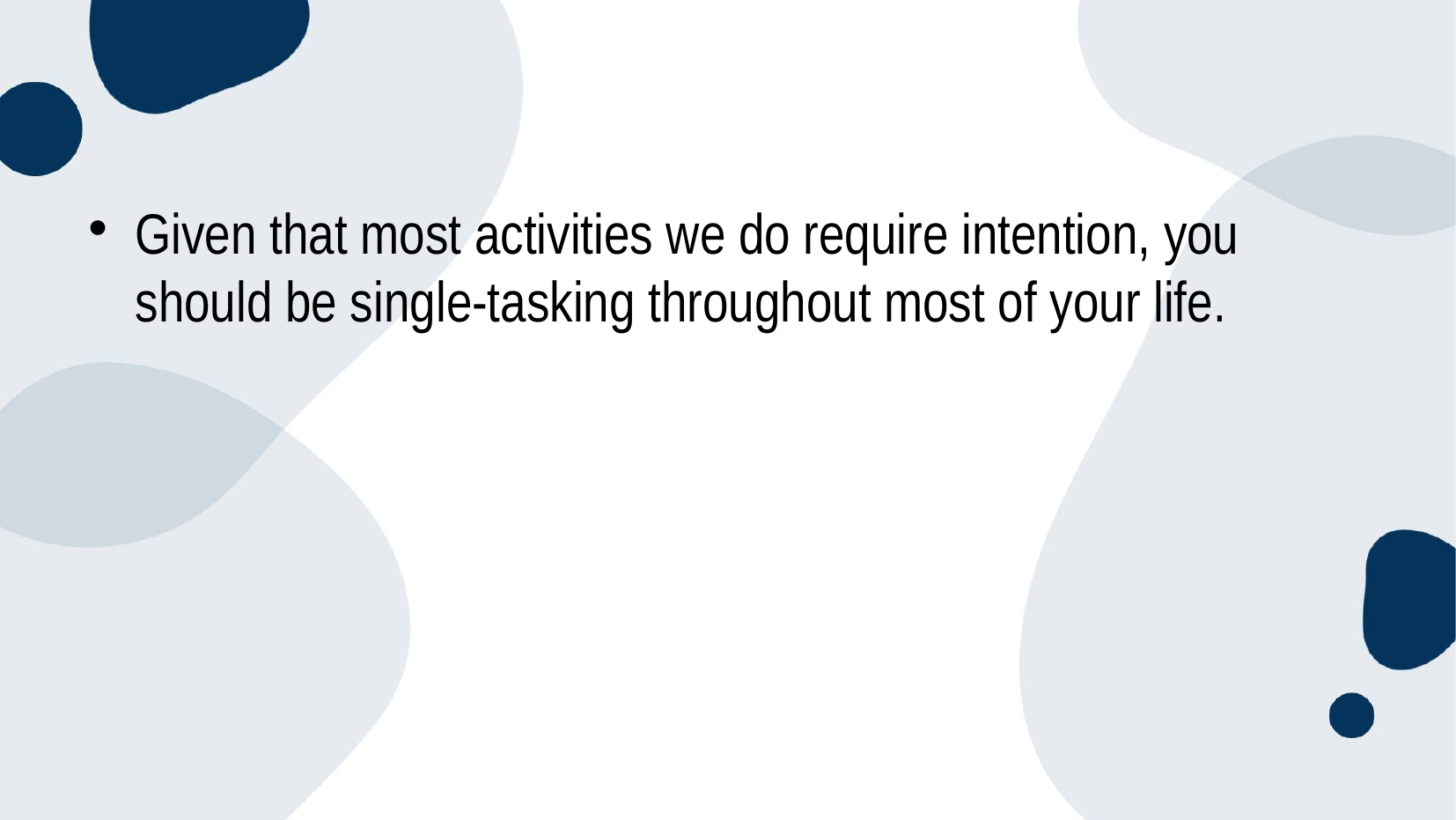

Given that most activities we do require intention, you should be single-tasking throughout most of your life.